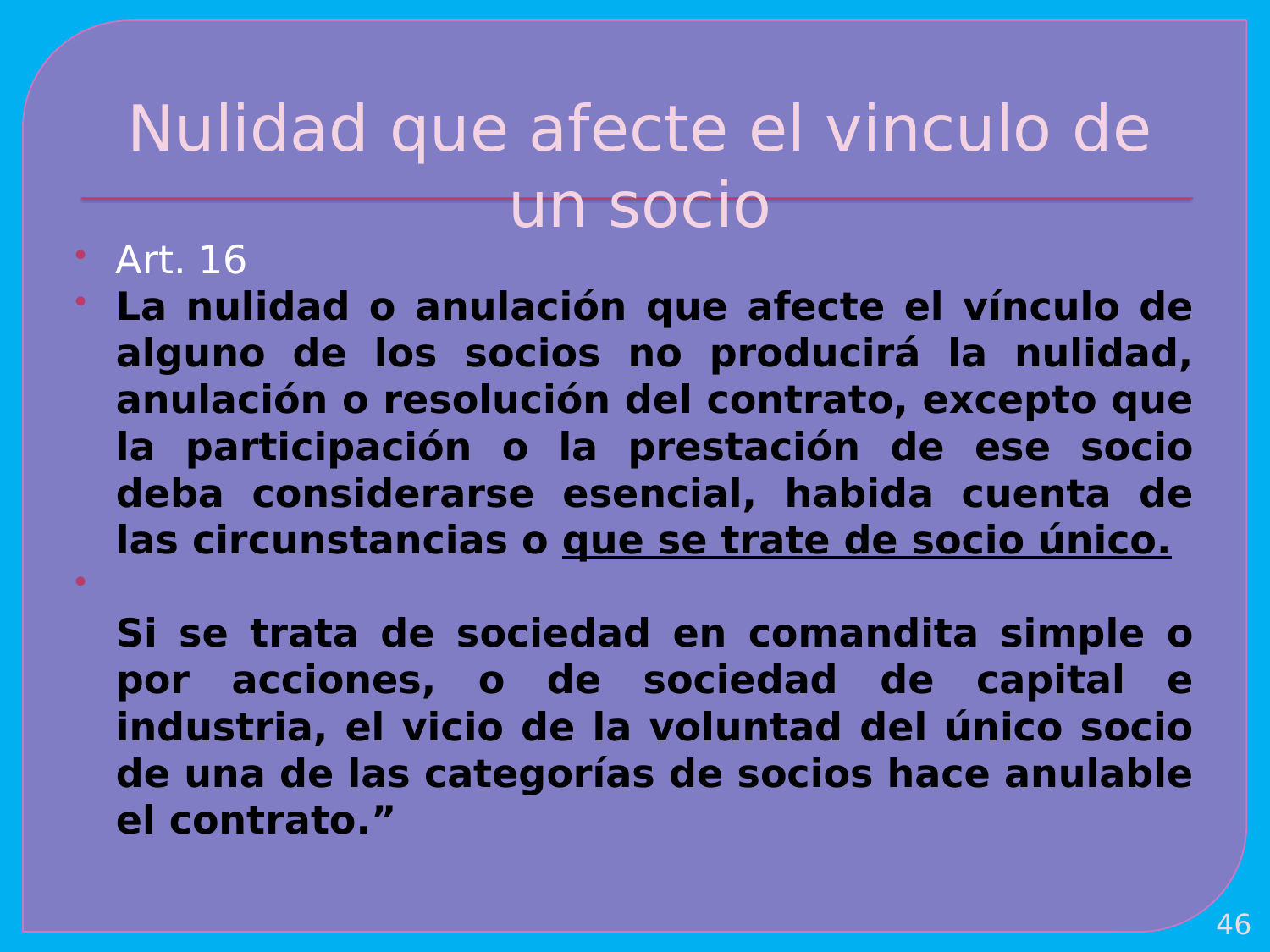

# Nulidad que afecte el vinculo de un socio
Art. 16
La nulidad o anulación que afecte el vínculo de alguno de los socios no producirá la nulidad, anulación o resolución del contrato, excepto que la participación o la prestación de ese socio deba considerarse esencial, habida cuenta de las circunstancias o que se trate de socio único.
Si se trata de sociedad en comandita simple o por acciones, o de sociedad de capital e industria, el vicio de la voluntad del único socio de una de las categorías de socios hace anulable el contrato.”
46